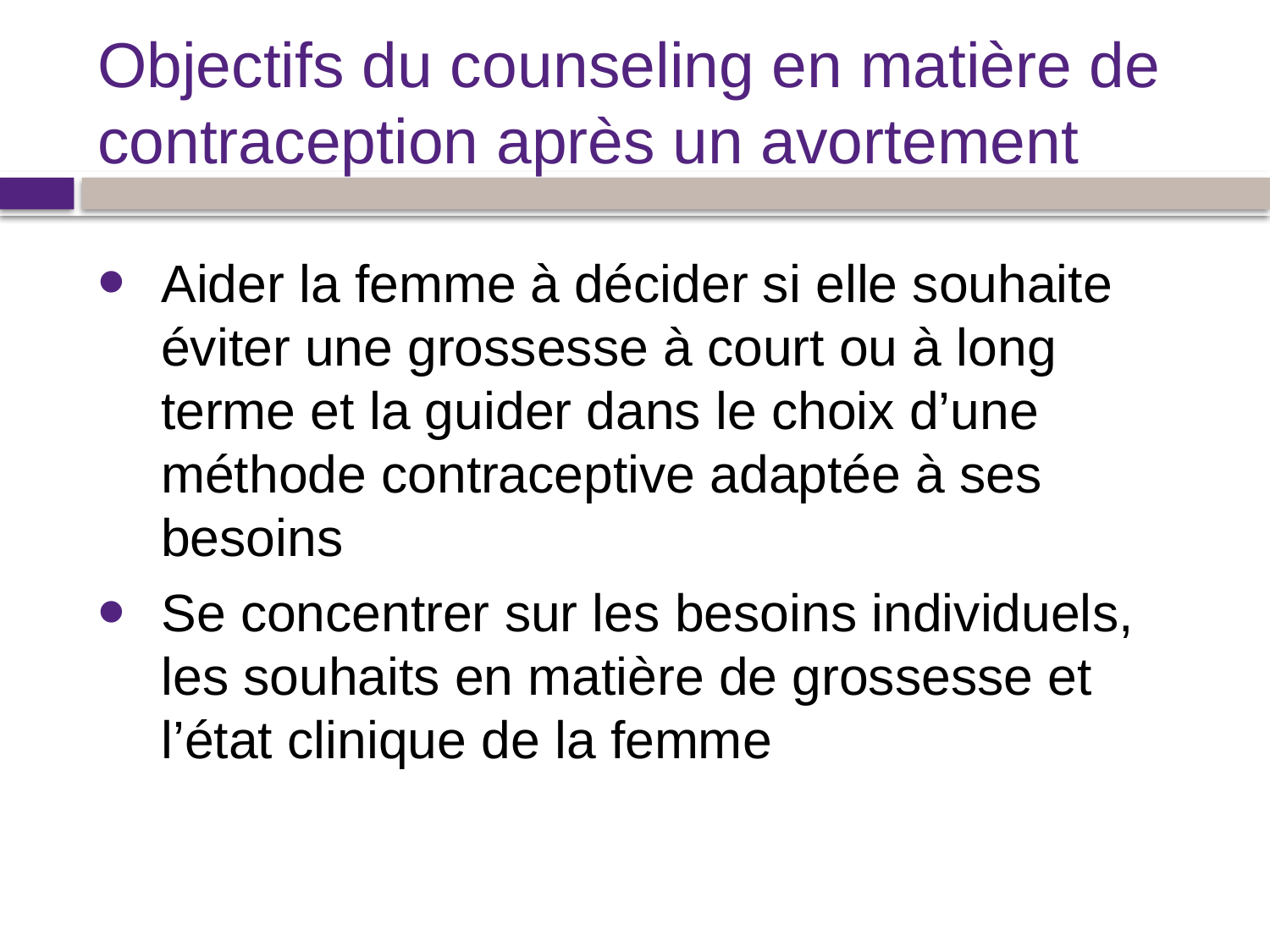

# Objectifs du counseling en matière de contraception après un avortement
Aider la femme à décider si elle souhaite éviter une grossesse à court ou à long terme et la guider dans le choix d’une méthode contraceptive adaptée à ses besoins
Se concentrer sur les besoins individuels, les souhaits en matière de grossesse et l’état clinique de la femme